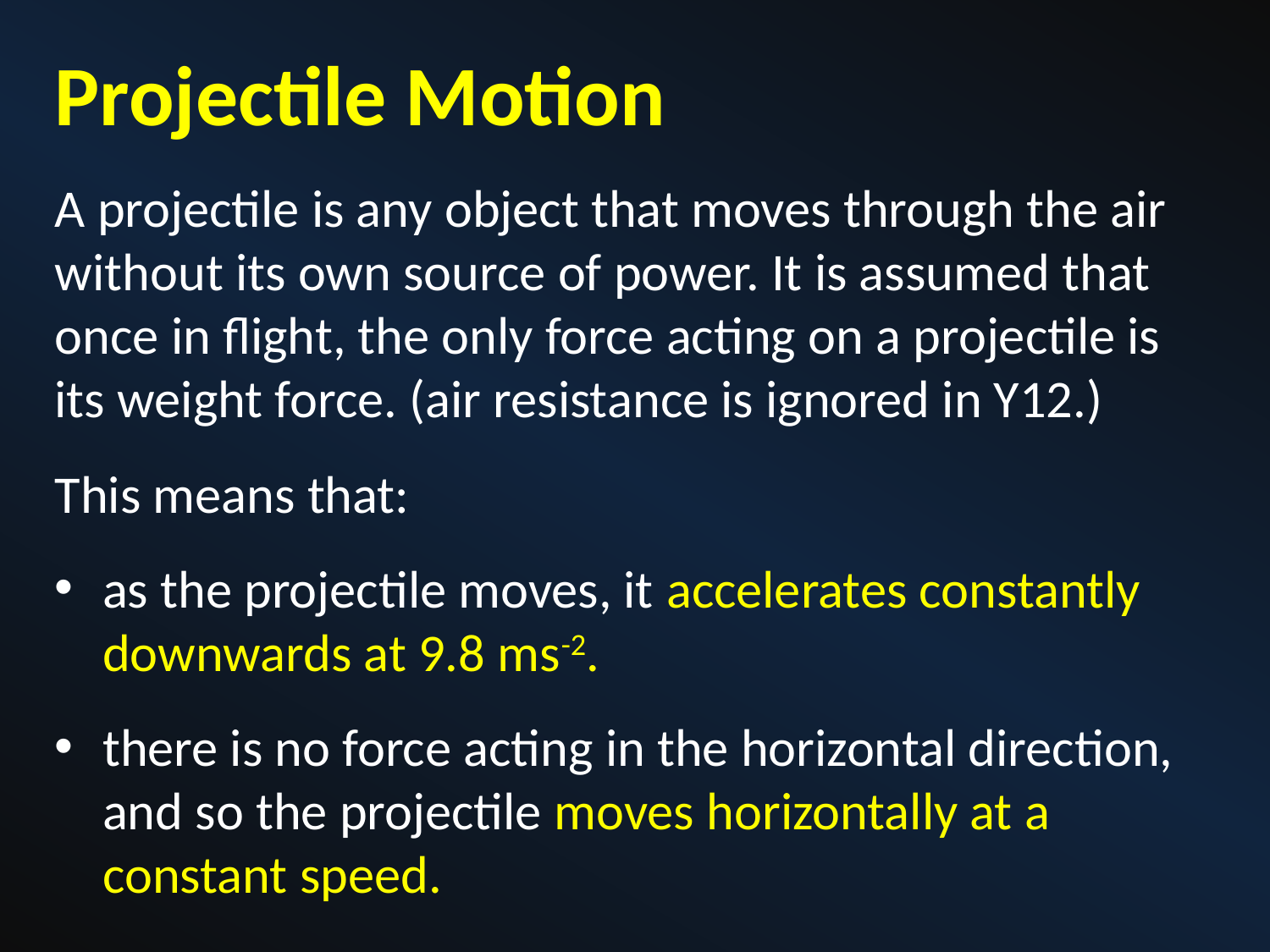

Projectile Motion
A projectile is any object that moves through the air without its own source of power. It is assumed that once in flight, the only force acting on a projectile is its weight force. (air resistance is ignored in Y12.)
This means that:
as the projectile moves, it accelerates constantly downwards at 9.8 ms-2.
there is no force acting in the horizontal direction, and so the projectile moves horizontally at a constant speed.